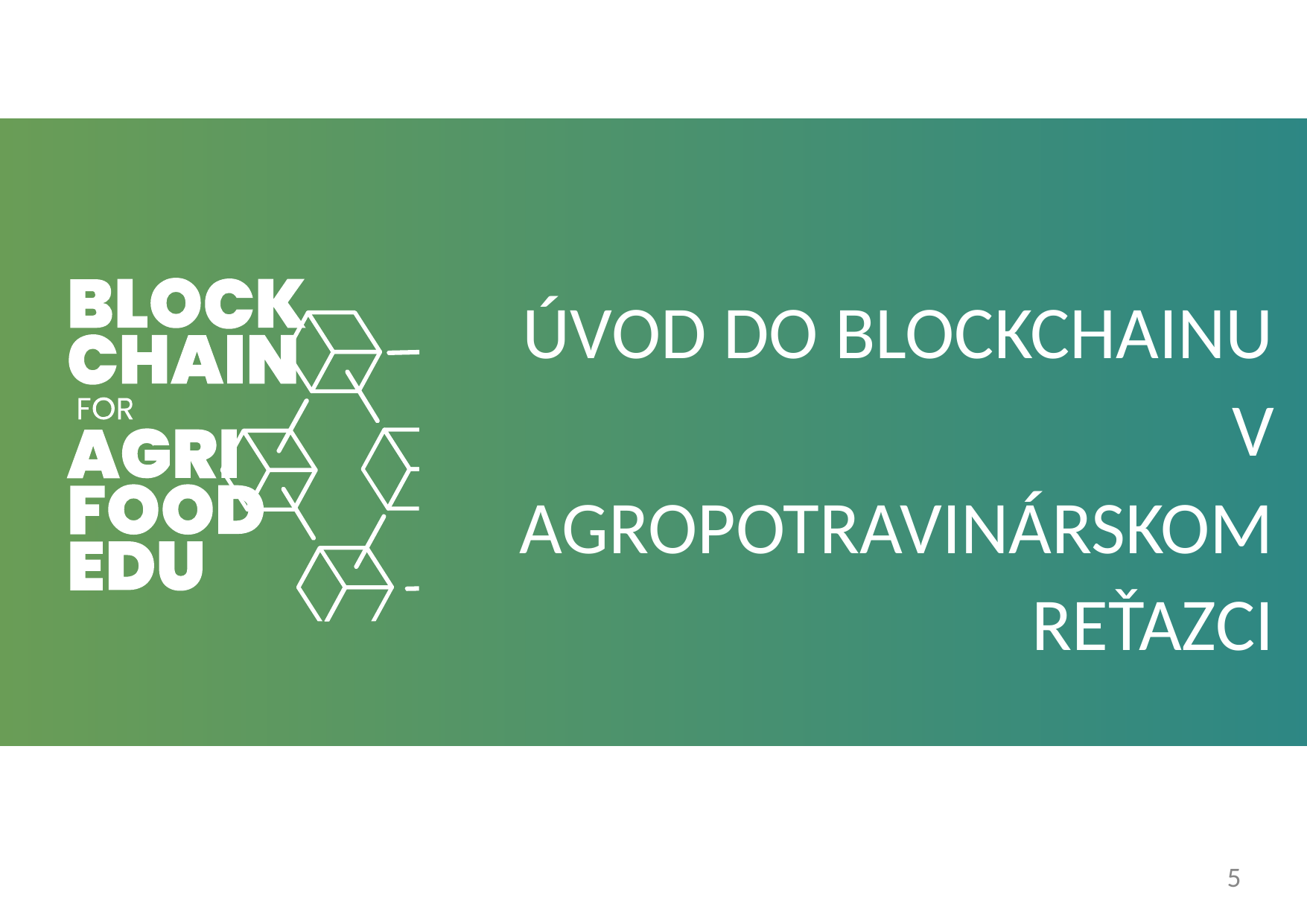

ÚVOD DO BLOCKCHAINU V AGROPOTRAVINÁRSKOM REŤAZCI

5